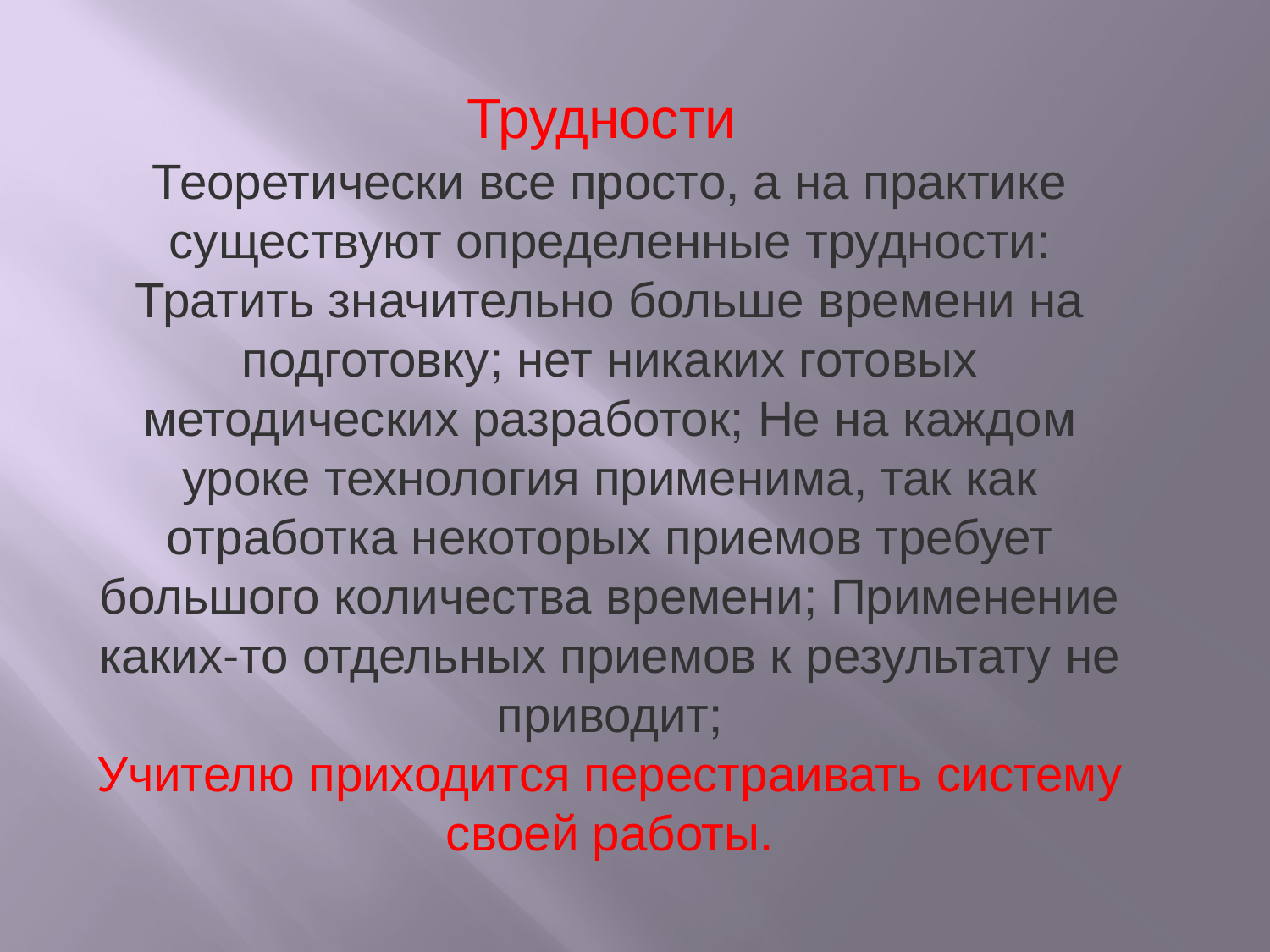

Трудности
Теоретически все просто, а на практике существуют определенные трудности: Тратить значительно больше времени на подготовку; нет никаких готовых методических разработок; Не на каждом уроке технология применима, так как отработка некоторых приемов требует большого количества времени; Применение каких-то отдельных приемов к результату не приводит;
Учителю приходится перестраивать систему своей работы.